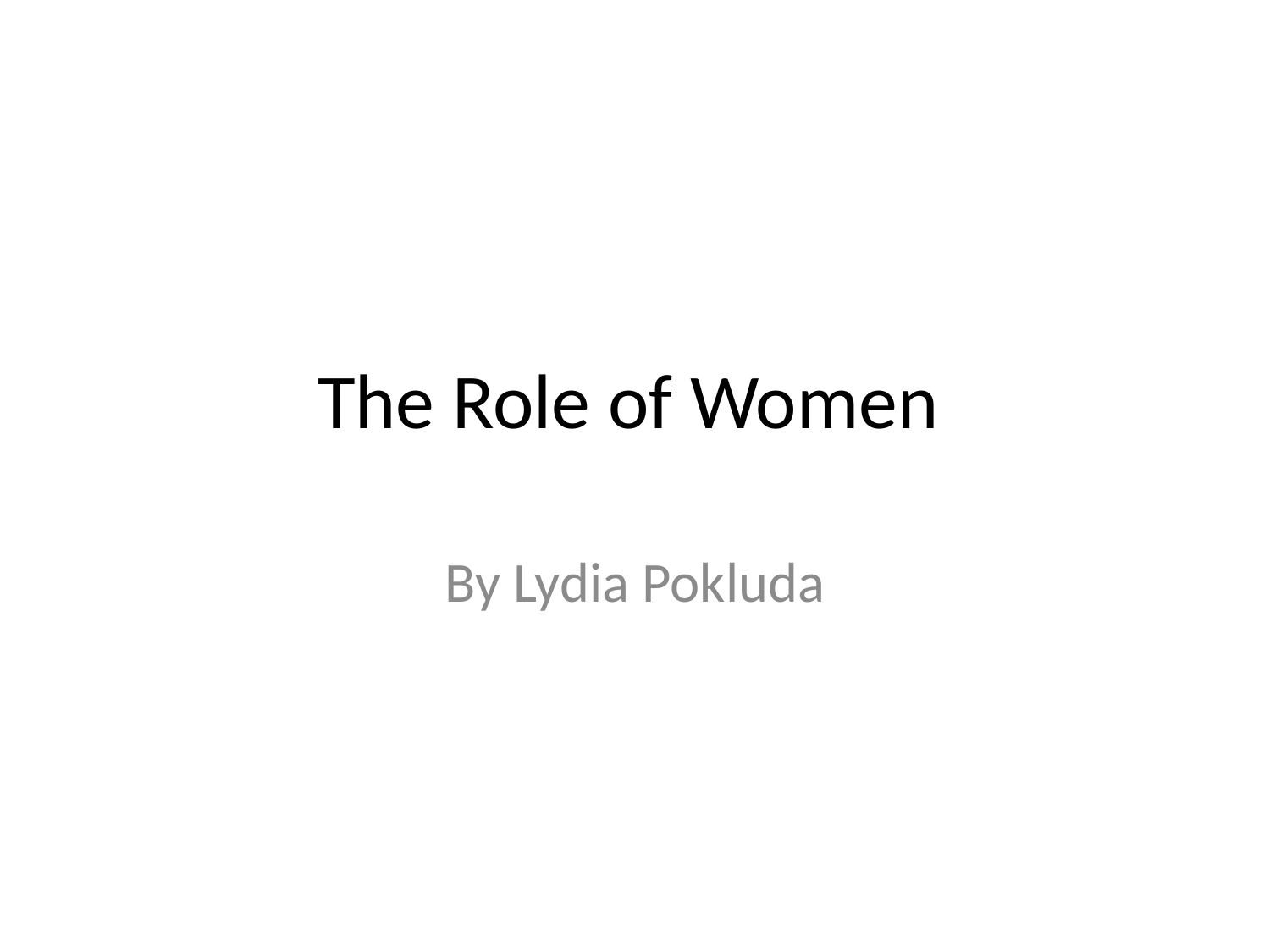

# The Role of Women
By Lydia Pokluda